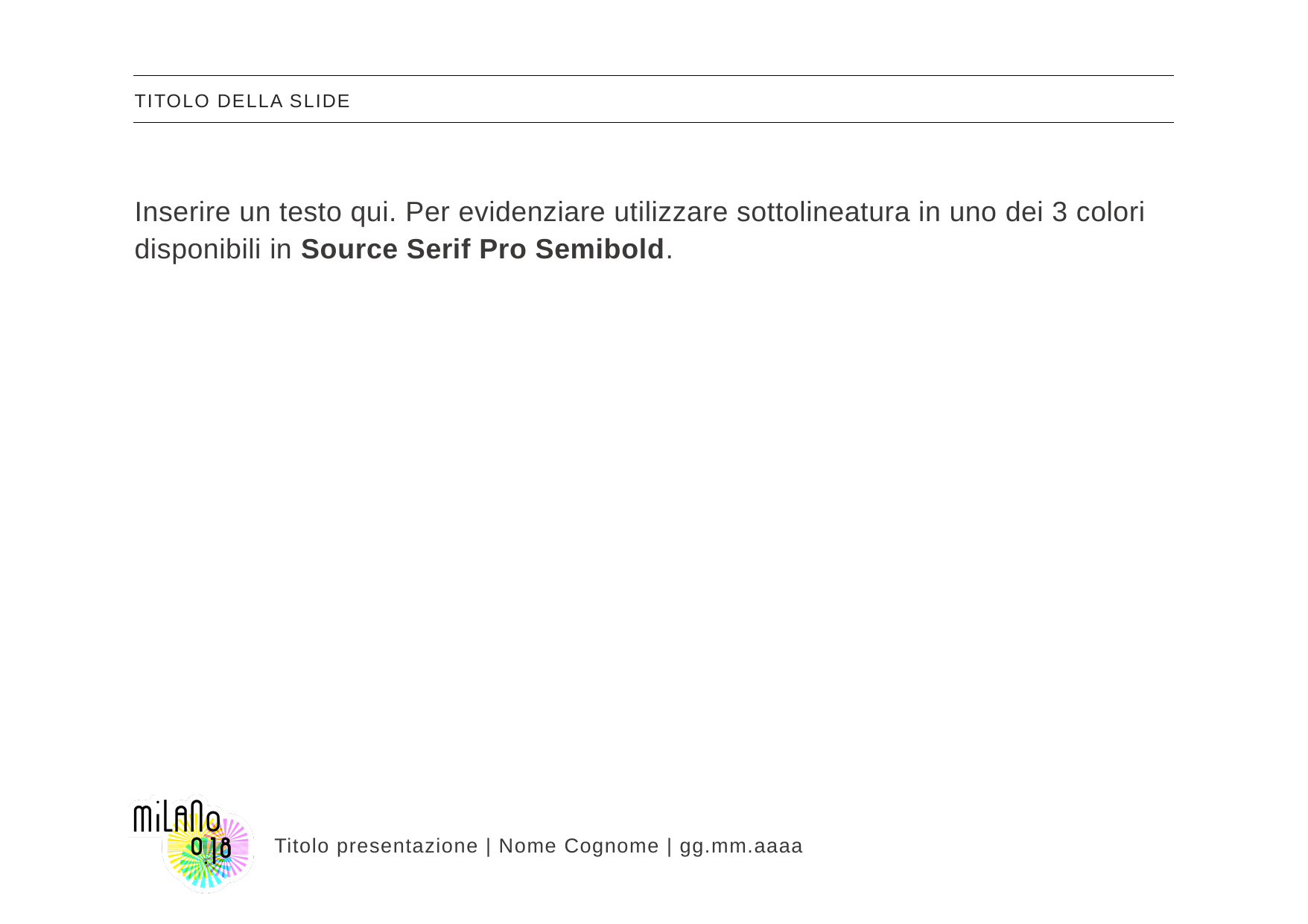

TITOLO DELLA SLIDE
Inserire un testo qui. Per evidenziare utilizzare sottolineatura in uno dei 3 colori disponibili in Source Serif Pro Semibold.

Titolo presentazione | Nome Cognome | gg.mm.aaaa